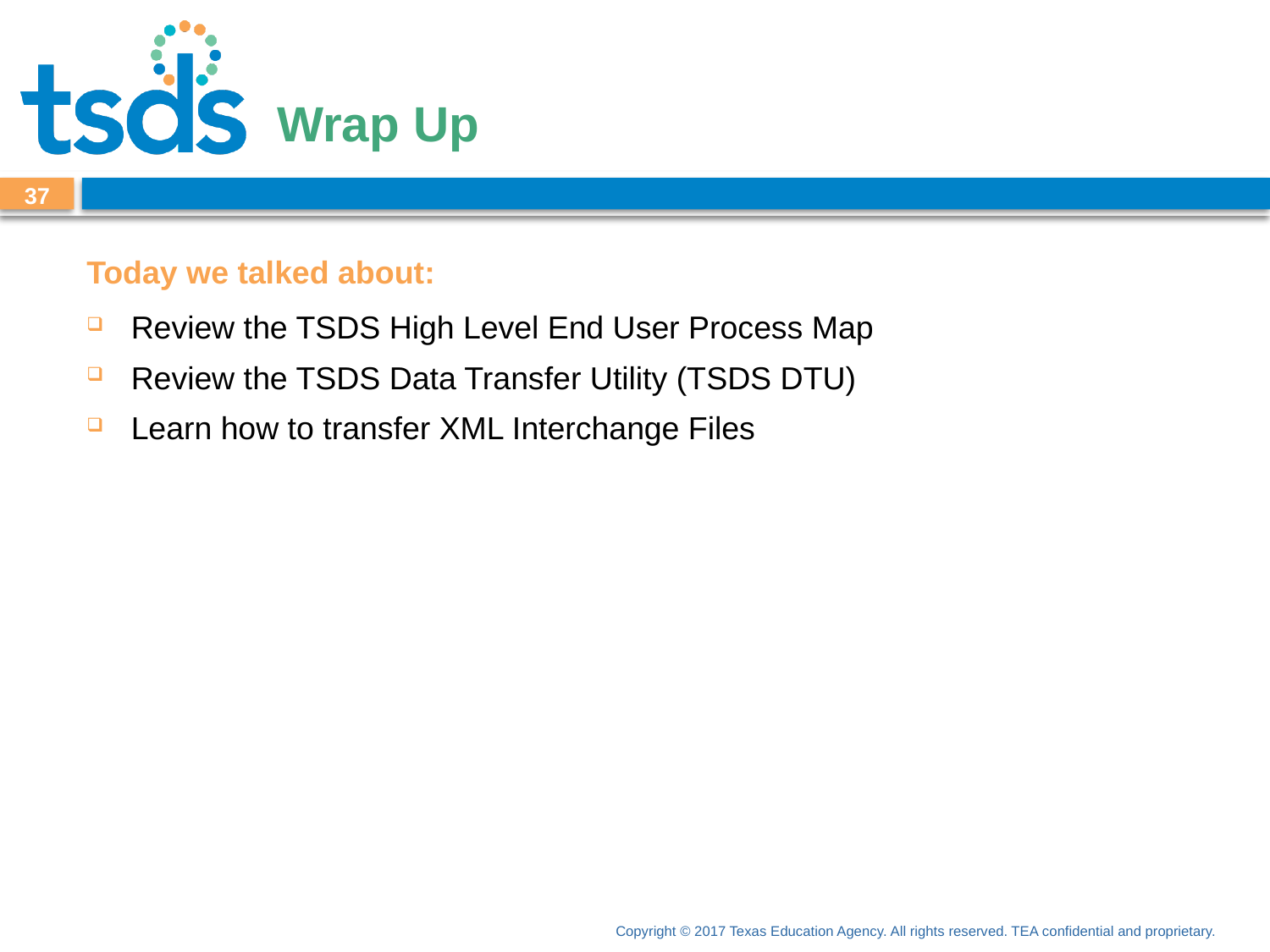

# Wrap Up
37
Today we talked about:
Review the TSDS High Level End User Process Map
Review the TSDS Data Transfer Utility (TSDS DTU)
Learn how to transfer XML Interchange Files